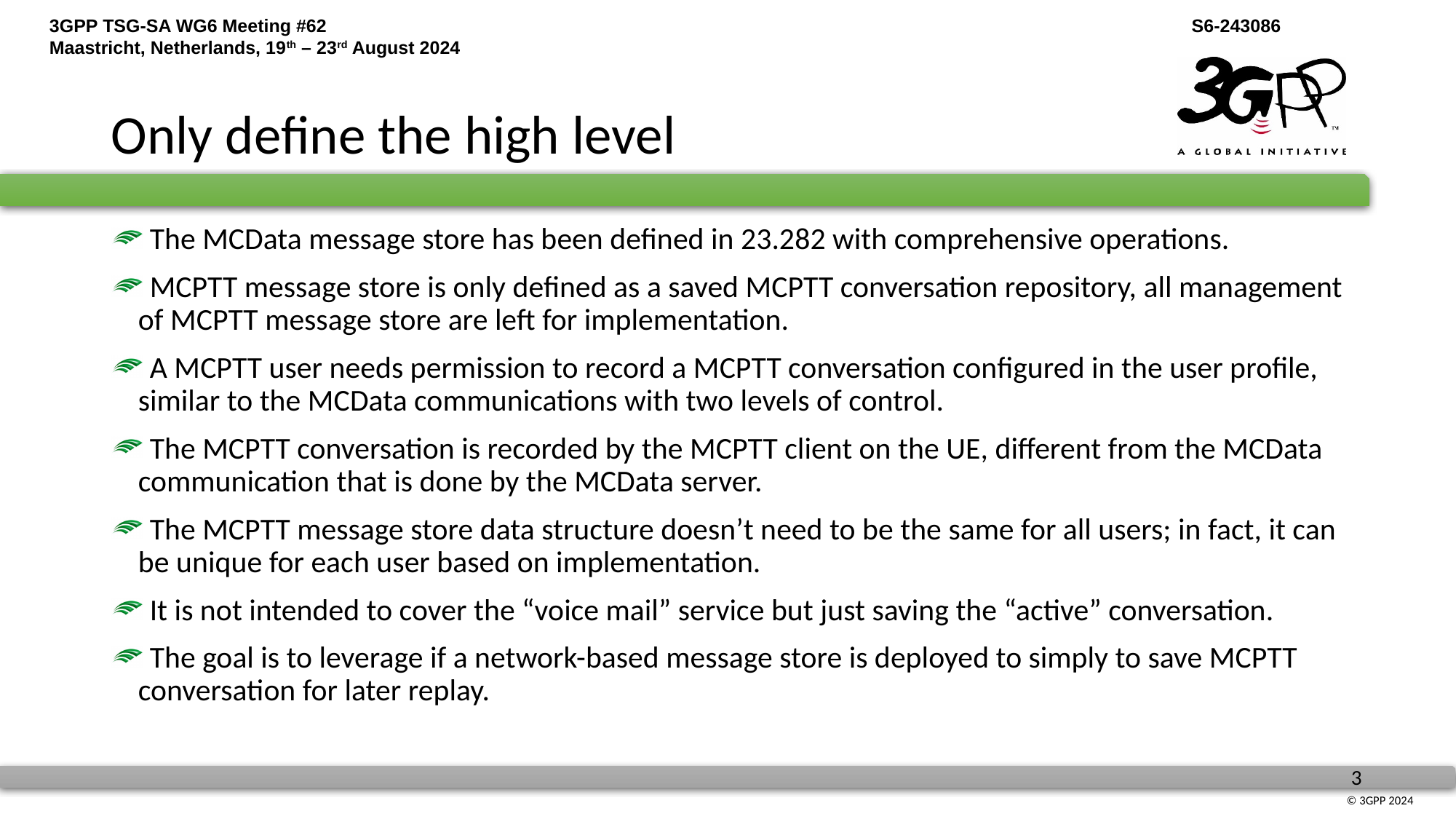

# Only define the high level
 The MCData message store has been defined in 23.282 with comprehensive operations.
 MCPTT message store is only defined as a saved MCPTT conversation repository, all management of MCPTT message store are left for implementation.
 A MCPTT user needs permission to record a MCPTT conversation configured in the user profile, similar to the MCData communications with two levels of control.
 The MCPTT conversation is recorded by the MCPTT client on the UE, different from the MCData communication that is done by the MCData server.
 The MCPTT message store data structure doesn’t need to be the same for all users; in fact, it can be unique for each user based on implementation.
 It is not intended to cover the “voice mail” service but just saving the “active” conversation.
 The goal is to leverage if a network-based message store is deployed to simply to save MCPTT conversation for later replay.